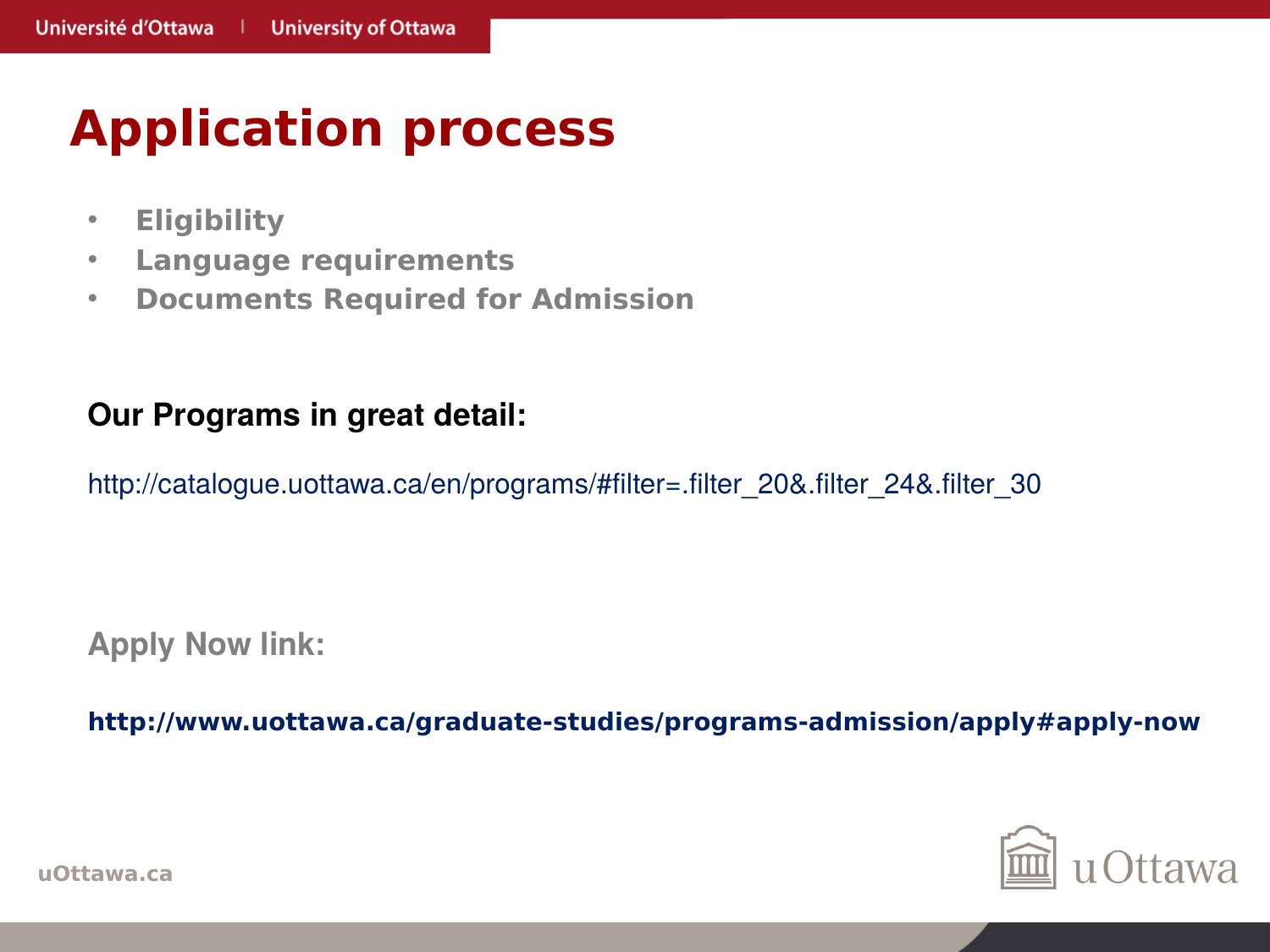

# Application process
Eligibility
Language requirements
Documents Required for Admission

Our Programs in great detail:

http://catalogue.uottawa.ca/en/programs/#filter=.filter_20&.filter_24&.filter_30

Apply Now link:

http://www.uottawa.ca/graduate-studies/programs-admission/apply#apply-now